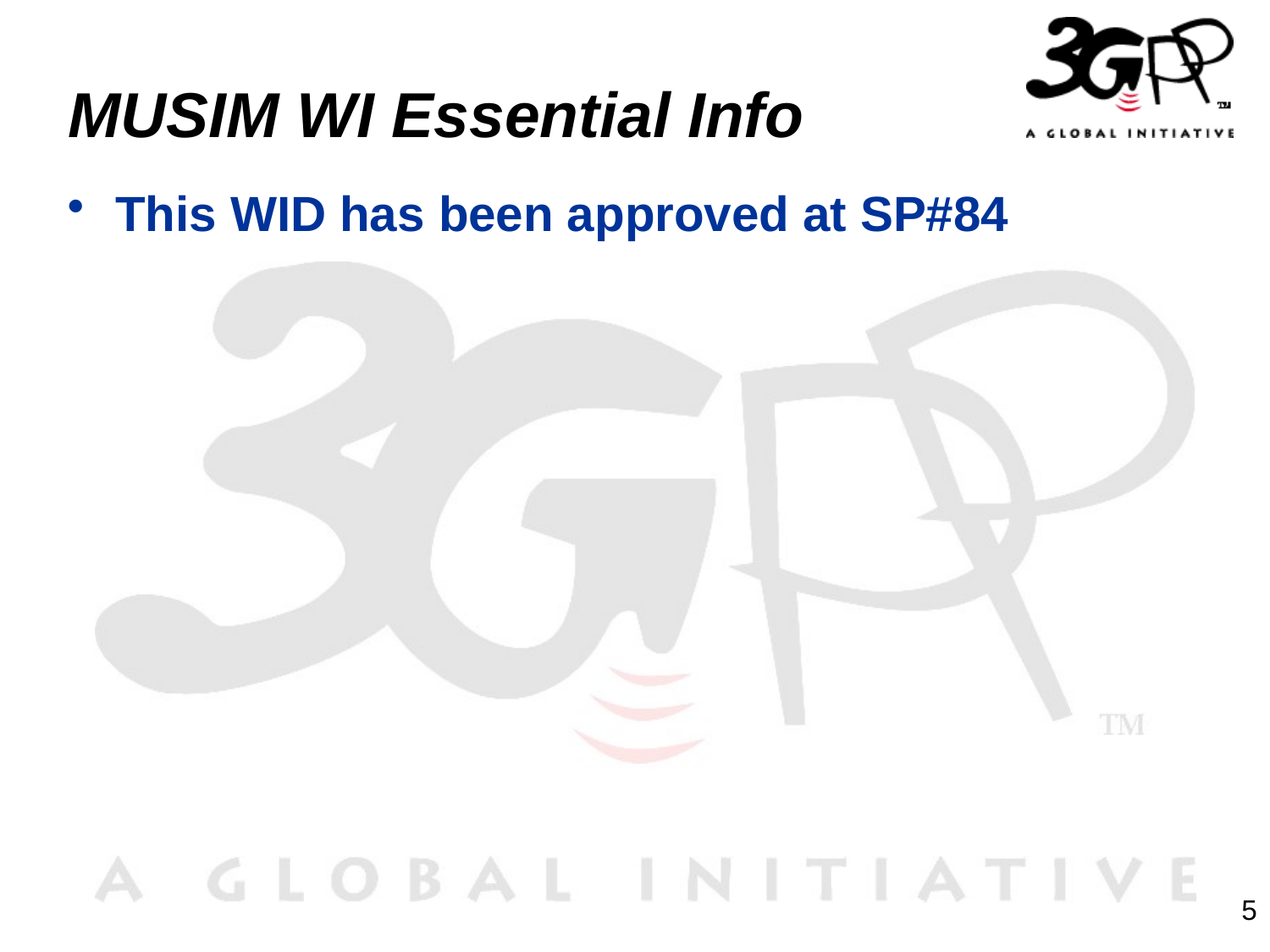

# MUSIM WI Essential Info
This WID has been approved at SP#84
5